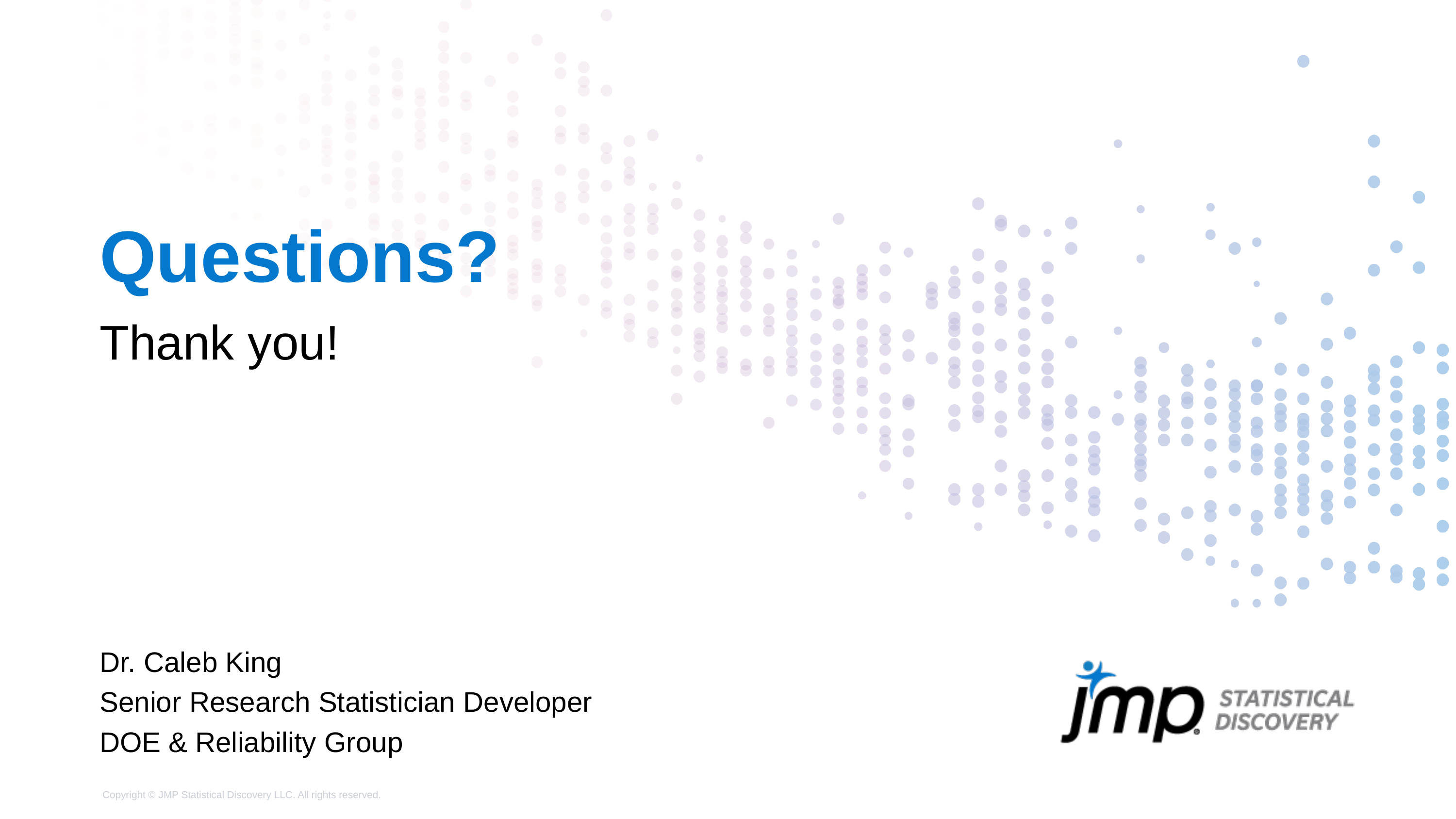

# Questions?
Thank you!
Dr. Caleb King
Senior Research Statistician Developer
DOE & Reliability Group